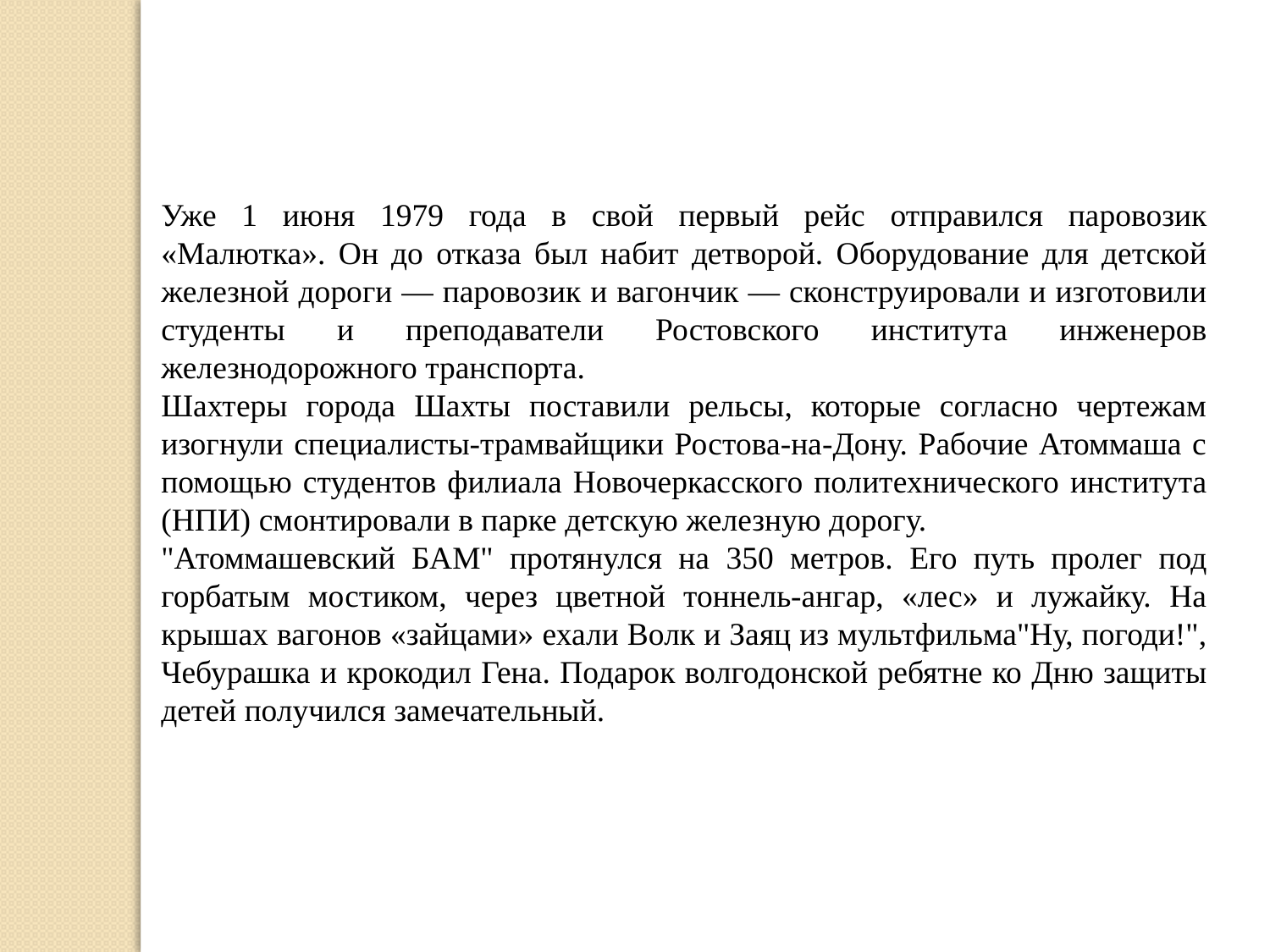

Уже 1 июня 1979 года в свой первый рейс отправился паровозик «Малютка». Он до отказа был набит детворой. Оборудование для детской железной дороги — паровозик и вагончик — сконструировали и изготовили студенты и преподаватели Ростовского института инженеров железнодорожного транспорта.
Шахтеры города Шахты поставили рельсы, которые согласно чертежам изогнули специалисты-трамвайщики Ростова-на-Дону. Рабочие Атоммаша с помощью студентов филиала Новочеркасского политехнического института (НПИ) смонтировали в парке детскую железную дорогу.
"Атоммашевский БАМ" протянулся на 350 метров. Его путь пролег под горбатым мостиком, через цветной тоннель-ангар, «лес» и лужайку. На крышах вагонов «зайцами» ехали Волк и Заяц из мультфильма"Ну, погоди!", Чебурашка и крокодил Гена. Подарок волгодонской ребятне ко Дню защиты детей получился замечательный.